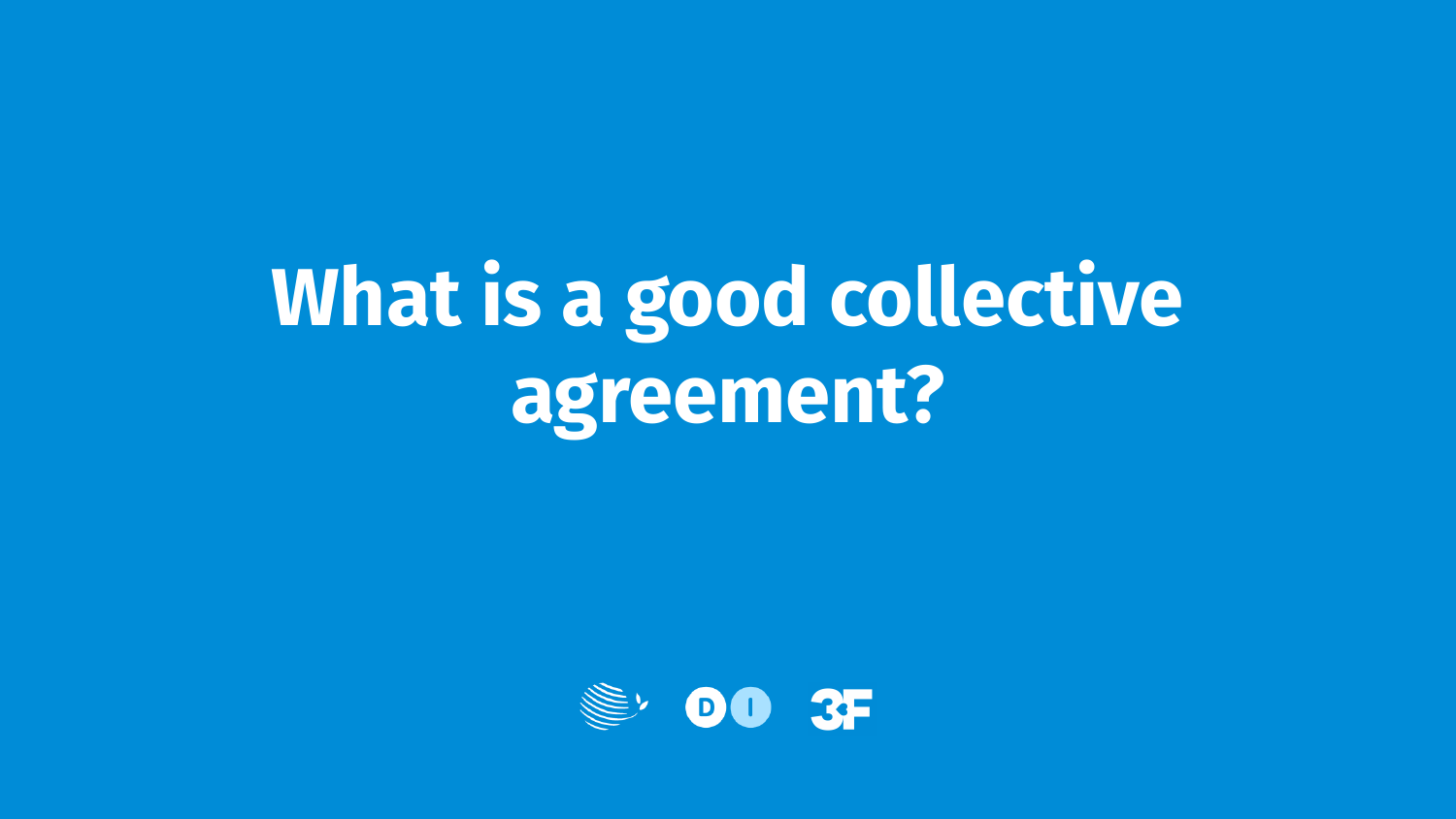

# What is a good collective agreement?